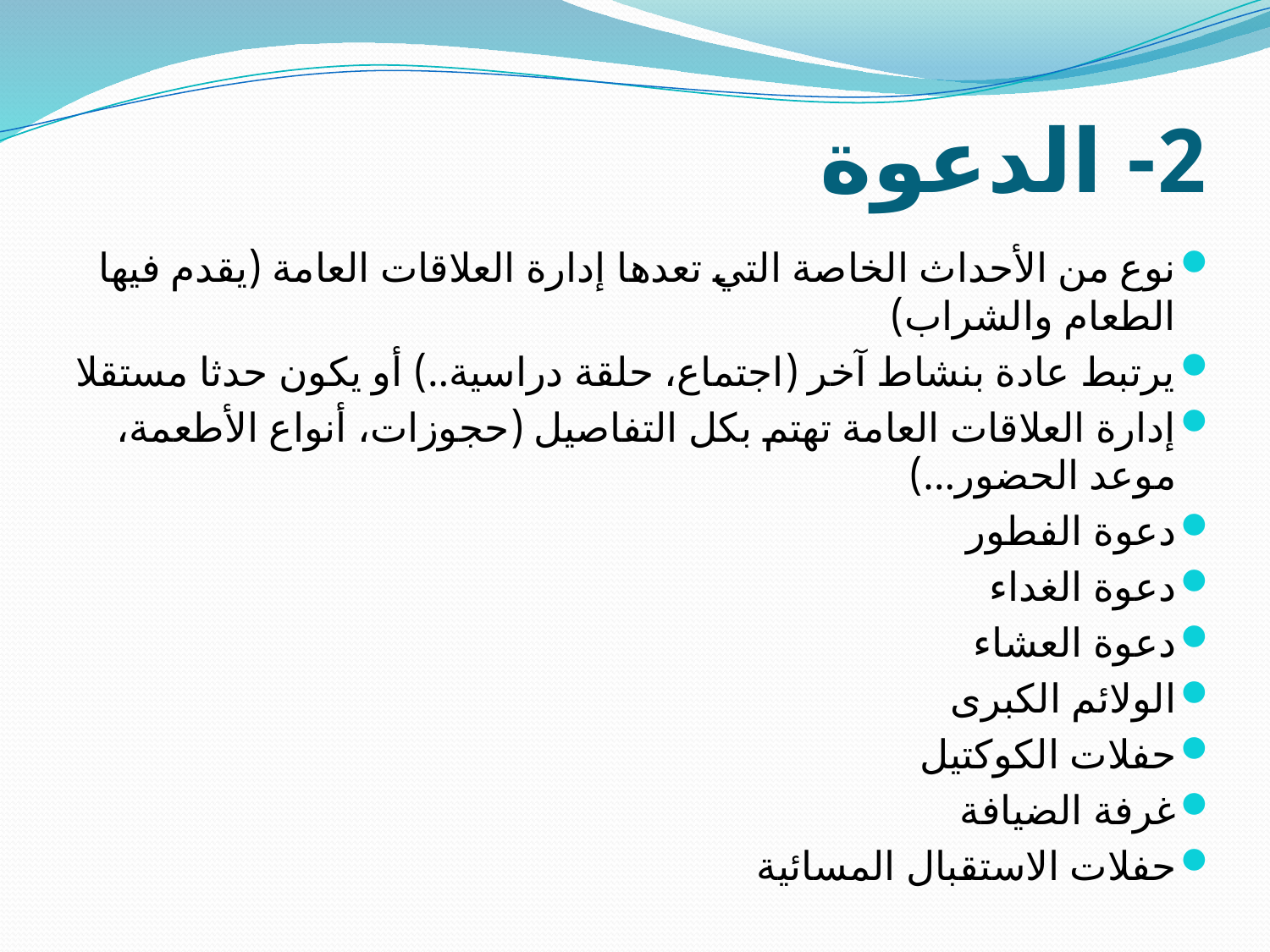

# 2- الدعوة
نوع من الأحداث الخاصة التي تعدها إدارة العلاقات العامة (يقدم فيها الطعام والشراب)
يرتبط عادة بنشاط آخر (اجتماع، حلقة دراسية..) أو يكون حدثا مستقلا
إدارة العلاقات العامة تهتم بكل التفاصيل (حجوزات، أنواع الأطعمة، موعد الحضور...)
دعوة الفطور
دعوة الغداء
دعوة العشاء
الولائم الكبرى
حفلات الكوكتيل
غرفة الضيافة
حفلات الاستقبال المسائية